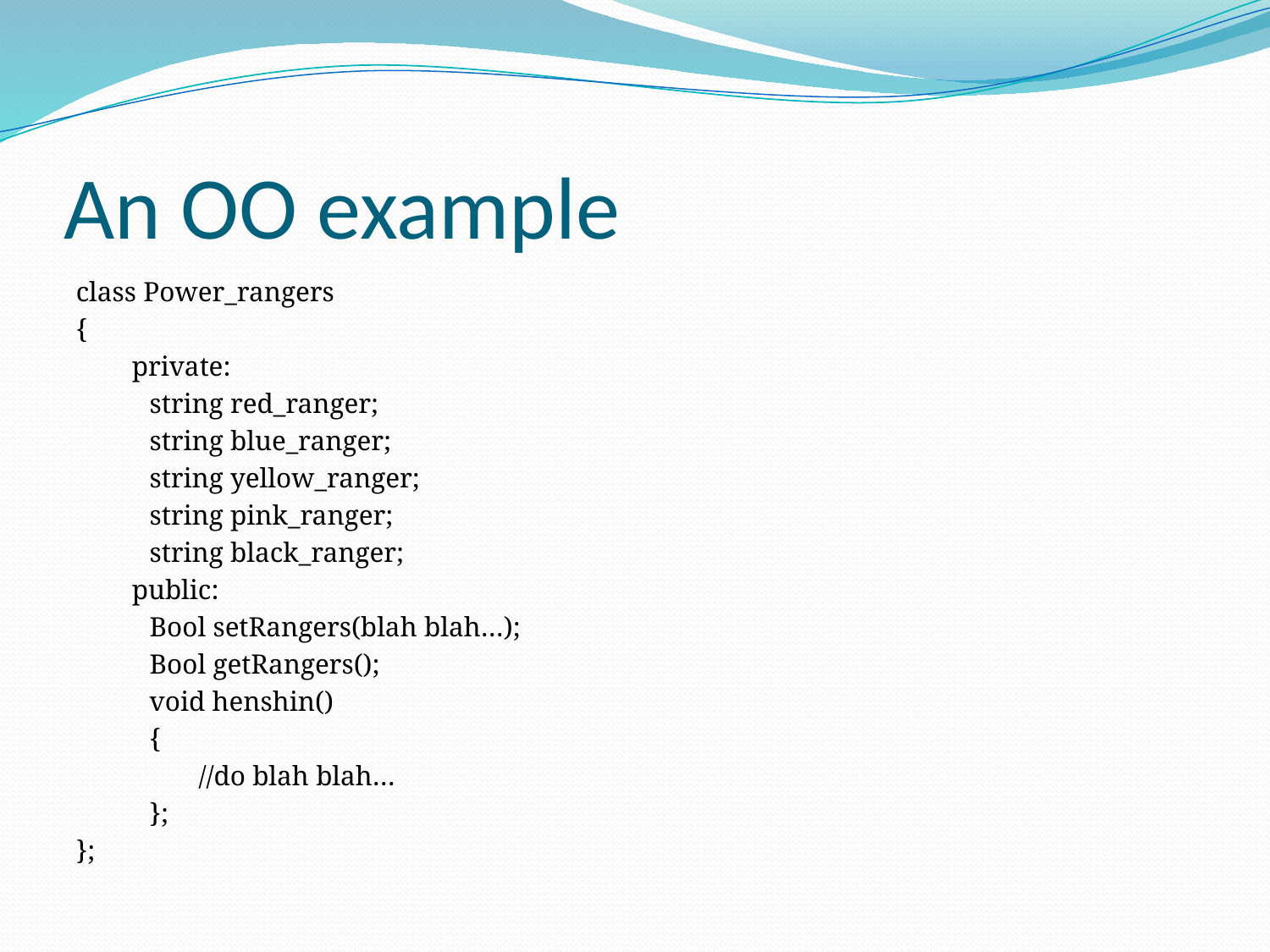

# An OO example
class Power_rangers
{
        private:
	string red_ranger;
	string blue_ranger;
	string yellow_ranger;
	string pink_ranger;
	string black_ranger;
        public:
	Bool setRangers(blah blah…);
	Bool getRangers();
	void henshin()
	{
	       //do blah blah…
	};
};